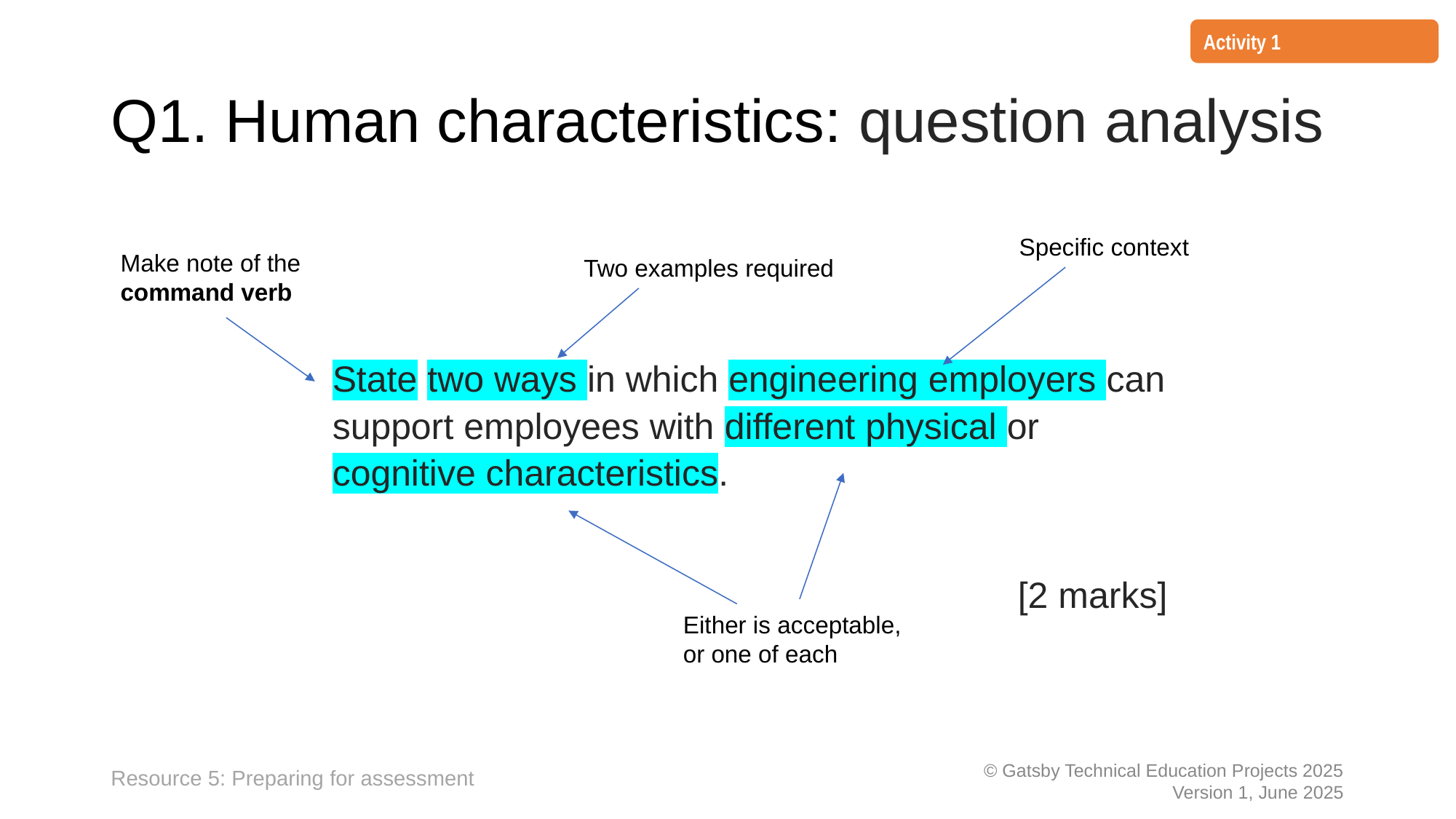

Activity 1
# Q1. Human characteristics: question analysis
Specific context
Make note of the
command verb
Two examples required
State two ways in which engineering employers can support employees with different physical or cognitive characteristics.

         			[2 marks]
Either is acceptable, or one of each
Resource 5: Preparing for assessment